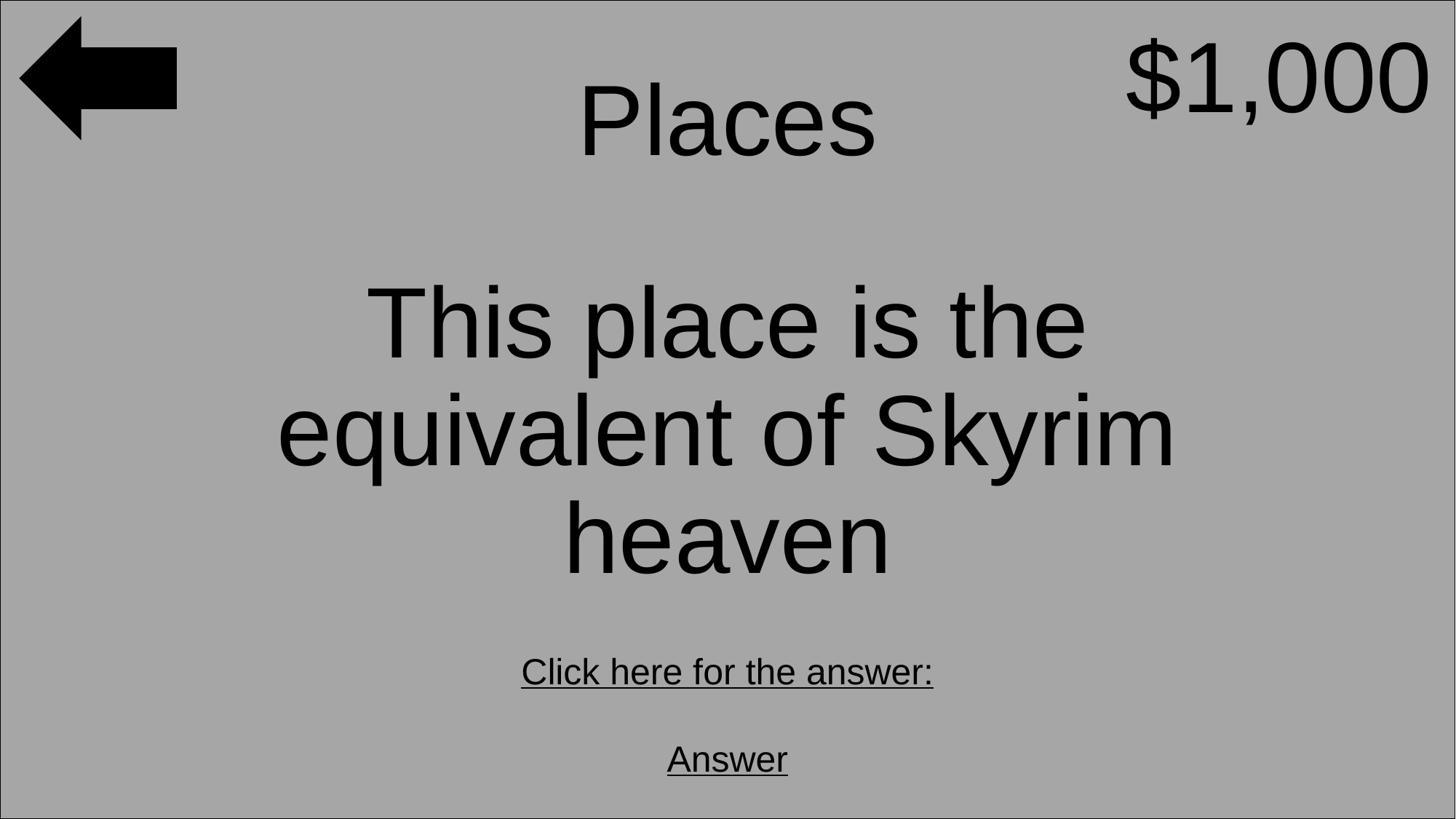

$1,000

#
Places

This place is the equivalent of Skyrim heaven

Click here for the answer:

Answer